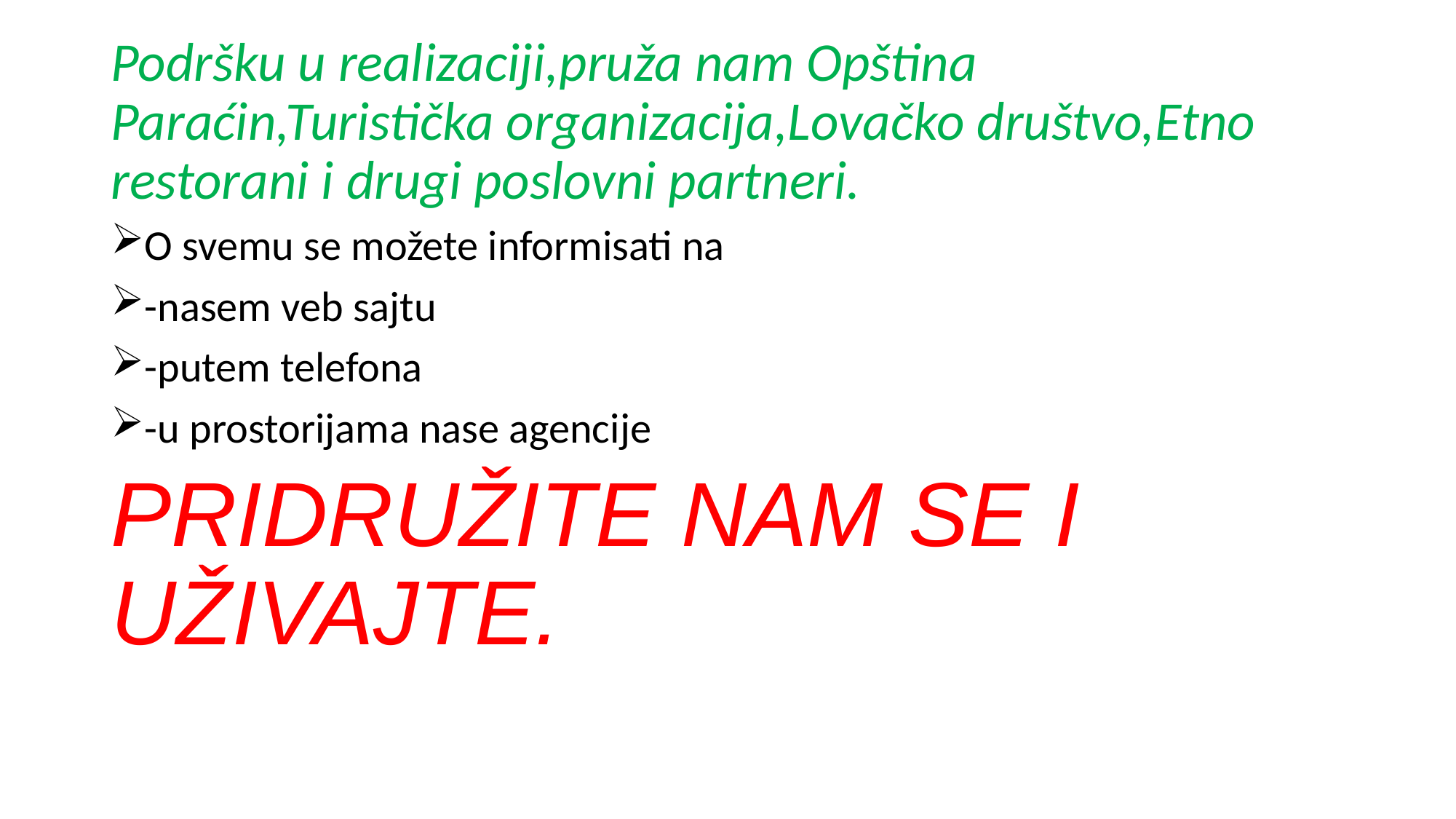

# Podršku u realizaciji,pruža nam Opština Paraćin,Turistička organizacija,Lovačko društvo,Etno restorani i drugi poslovni partneri.
O svemu se možete informisati na
-nasem veb sajtu
-putem telefona
-u prostorijama nase agencije
PRIDRUŽITE NAM SE I UŽIVAJTE.